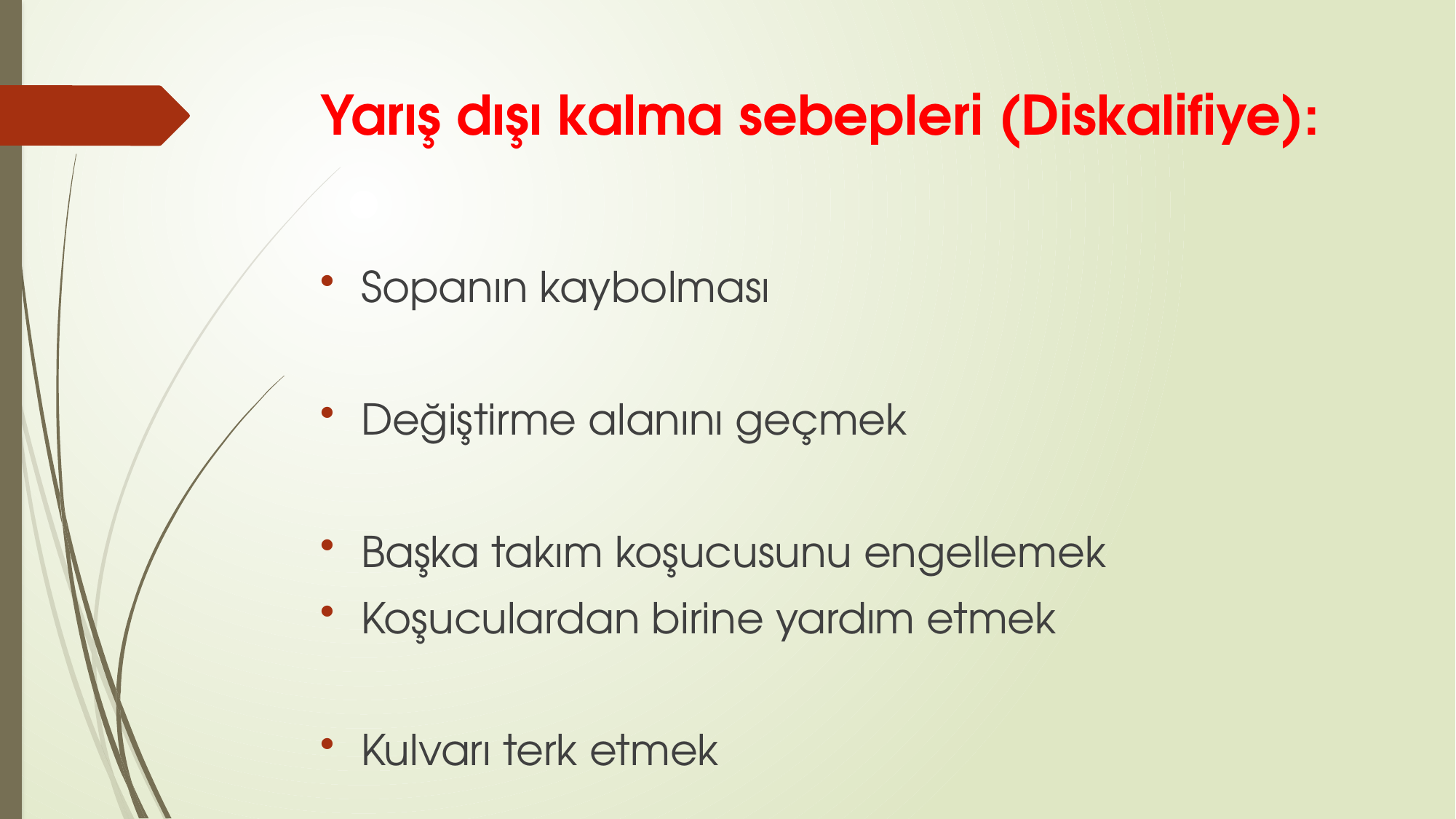

# Yarış dışı kalma sebepleri (Diskalifiye):
Sopanın kaybolması

Değiştirme alanını geçmek

Başka takım koşucusunu engellemek
Koşuculardan birine yardım etmek

Kulvarı terk etmek